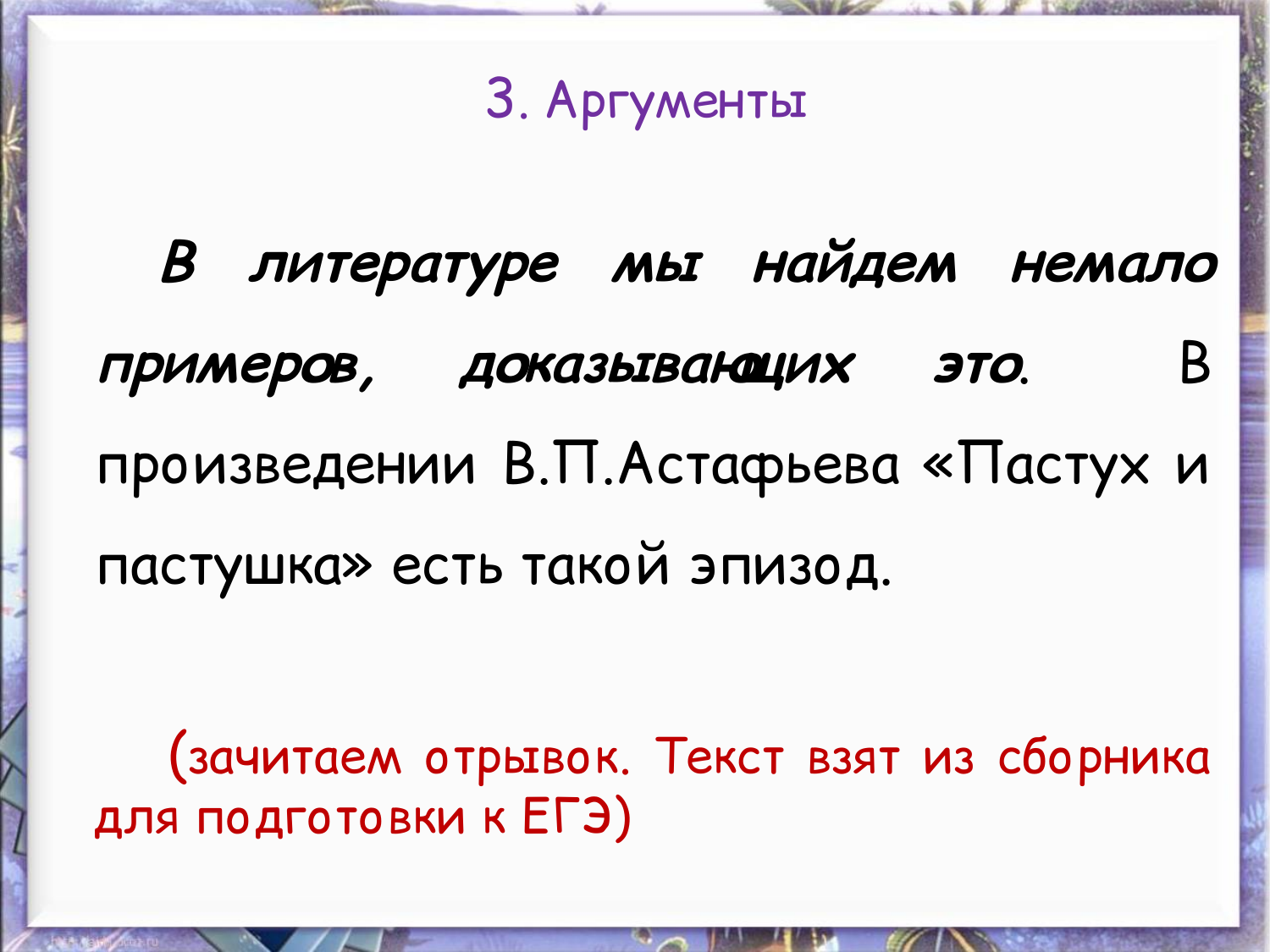

# 3. Аргументы
  В литературе мы найдем немало примеров, доказывающих это.  В произведении В.П.Астафьева «Пастух и пастушка» есть такой эпизод.

     (зачитаем отрывок. Текст взят из сборника для подготовки к ЕГЭ)